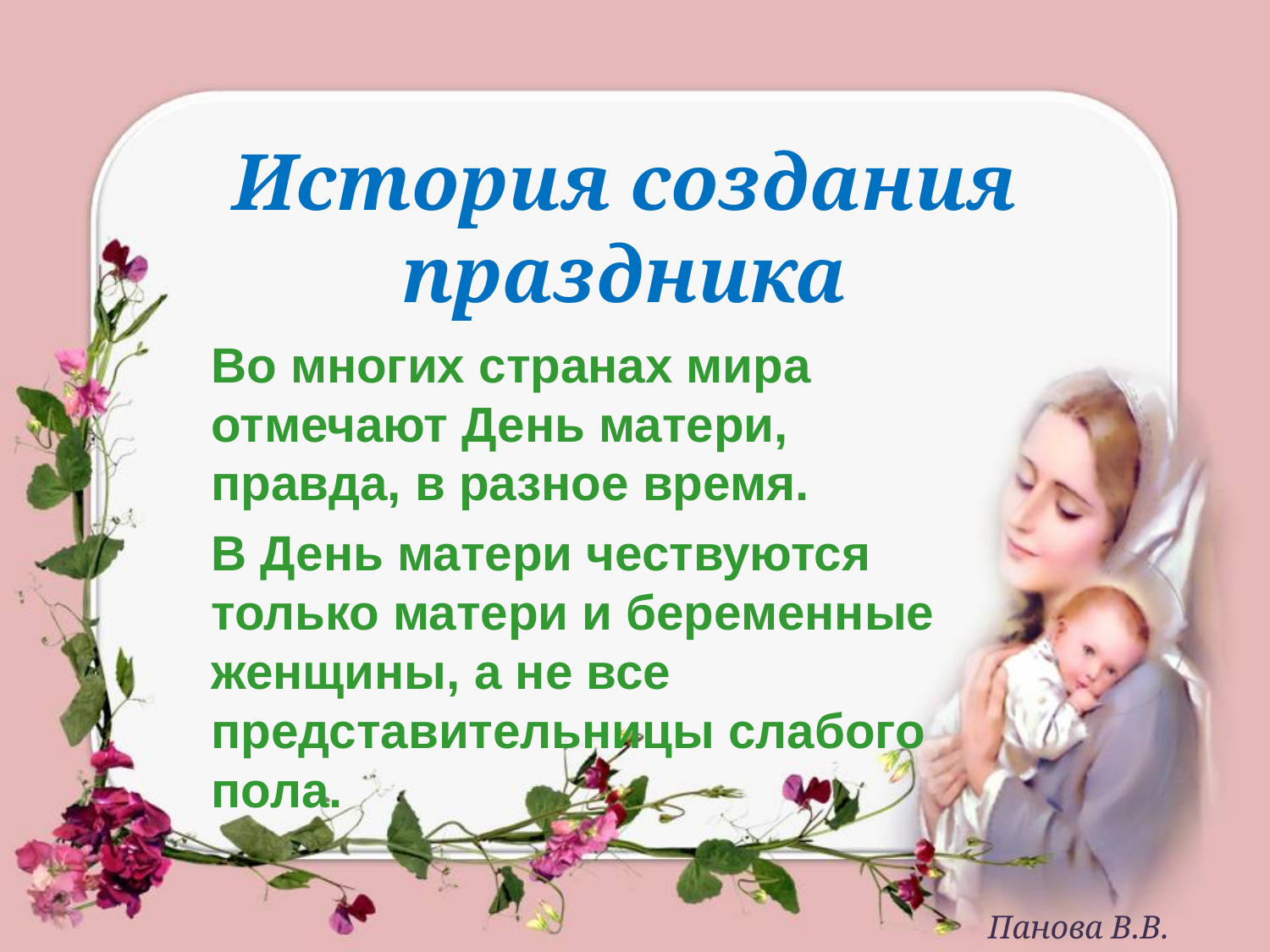

История создания праздника
Во многих странах мира отмечают День матери, правда, в разное время.
В День матери чествуются только матери и беременные женщины, а не все представительницы слабого пола.